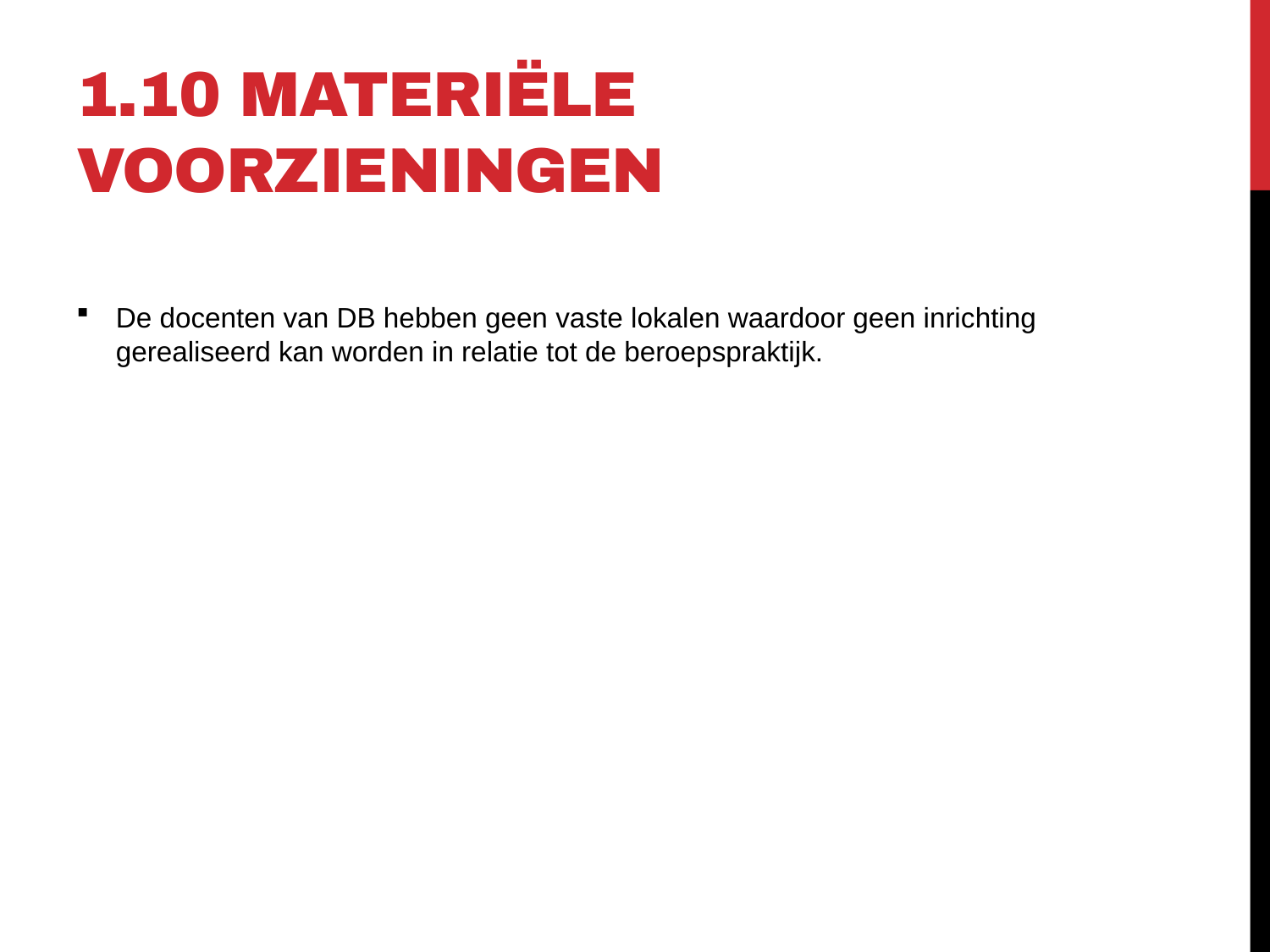

# 1.10 materiële voorzieningen

De docenten van DB hebben geen vaste lokalen waardoor geen inrichting gerealiseerd kan worden in relatie tot de beroepspraktijk.